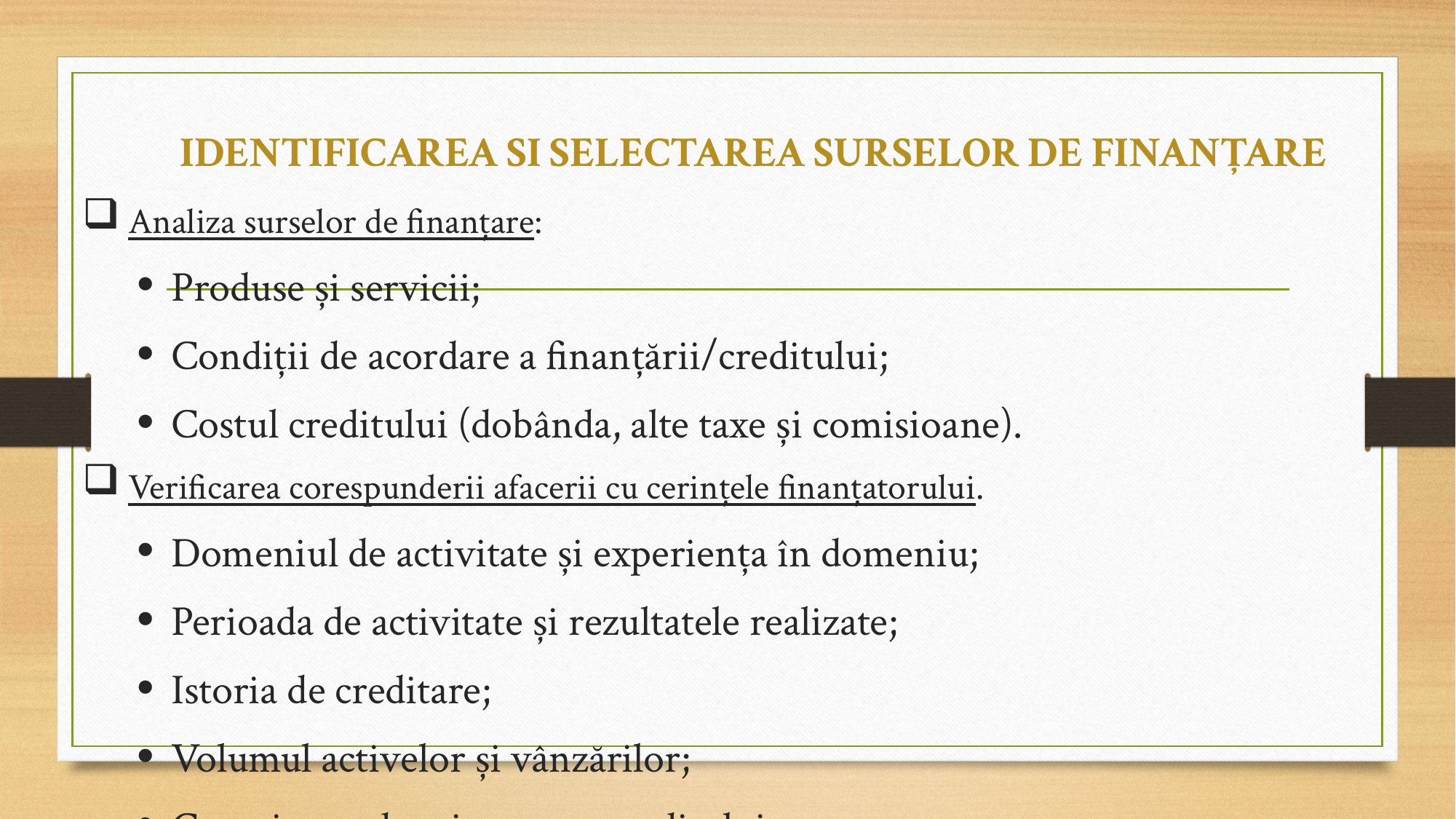

# IDENTIFICAREA SI SELECTAREA SURSELOR DE FINANȚARE
 Analiza surselor de finanțare:
Produse și servicii;
Condiții de acordare a finanțării/creditului;
Costul creditului (dobânda, alte taxe și comisioane).
 Verificarea corespunderii afacerii cu cerințele finanțatorului.
Domeniul de activitate și experiența în domeniu;
Perioada de activitate și rezultatele realizate;
Istoria de creditare;
Volumul activelor și vânzărilor;
Capacitatea de asigurare a creditului.